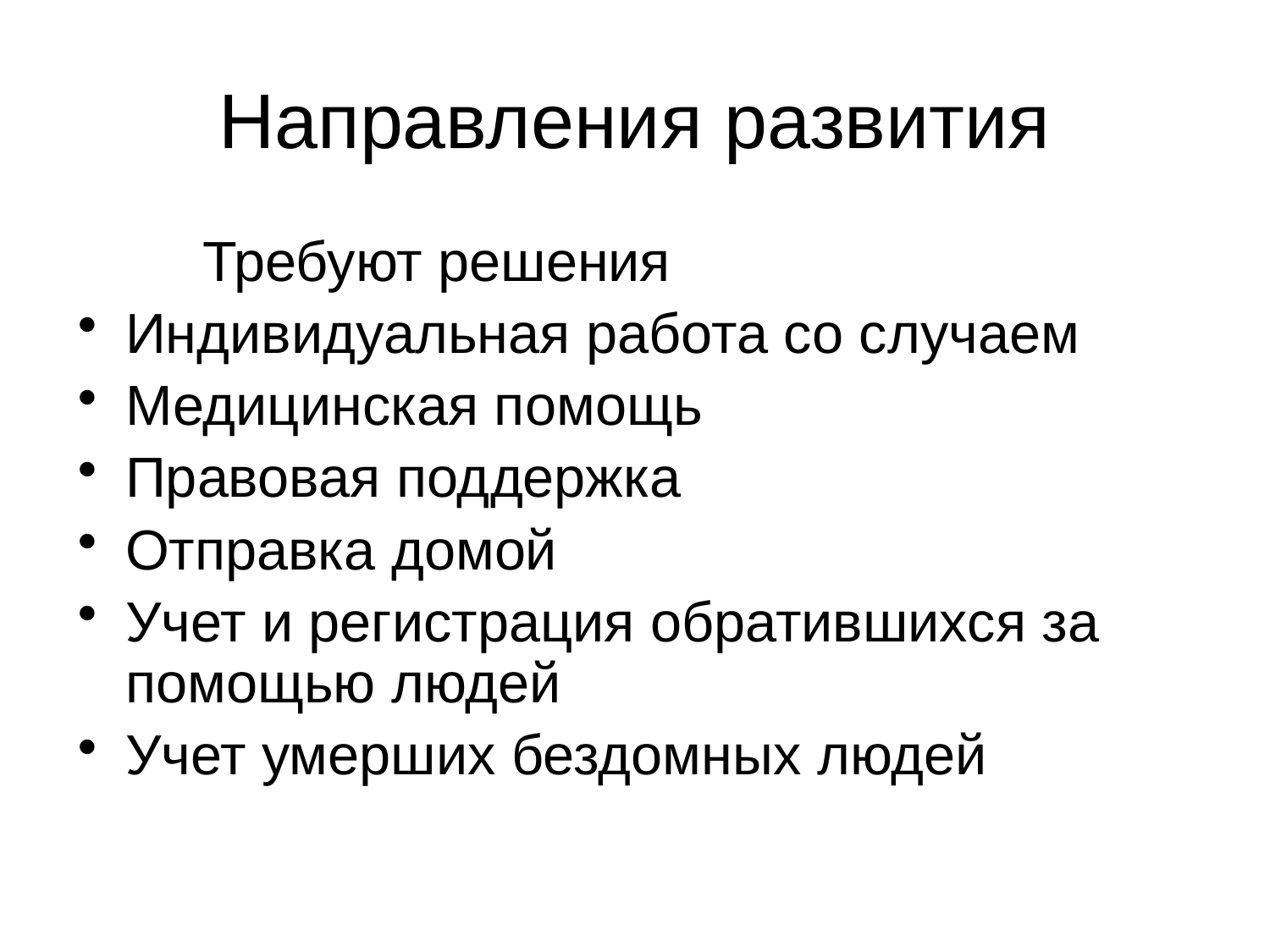

# Направления развития
        Требуют решения
Индивидуальная работа со случаем
Медицинская помощь
Правовая поддержка
Отправка домой
Учет и регистрация обратившихся за помощью людей
Учет умерших бездомных людей